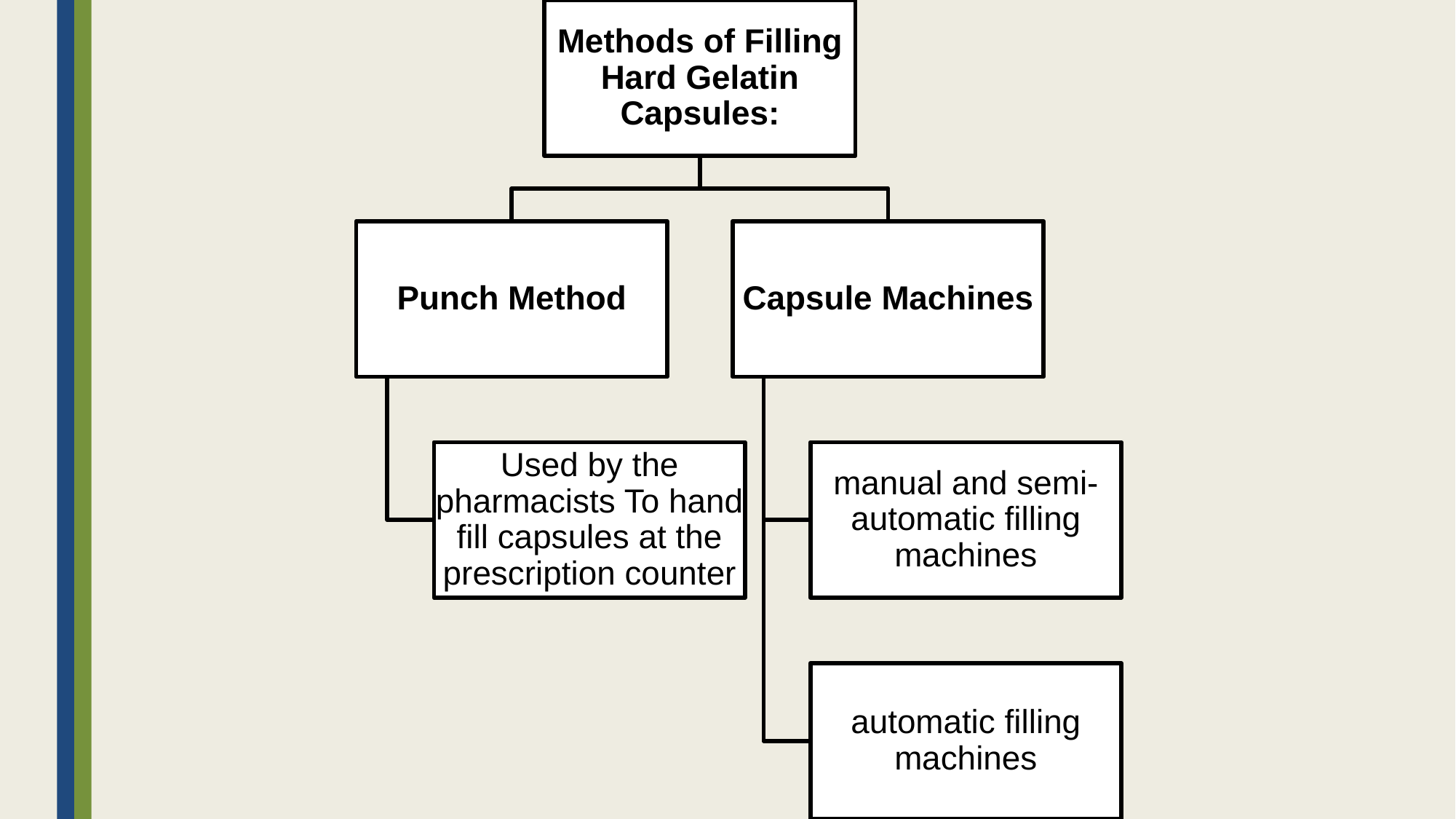

Methods of Filling Hard Gelatin Capsules:
Punch Method
Used by the pharmacists To hand fill capsules at the prescription counter
Capsule Machines
manual and semi-automatic filling machines
automatic filling machines